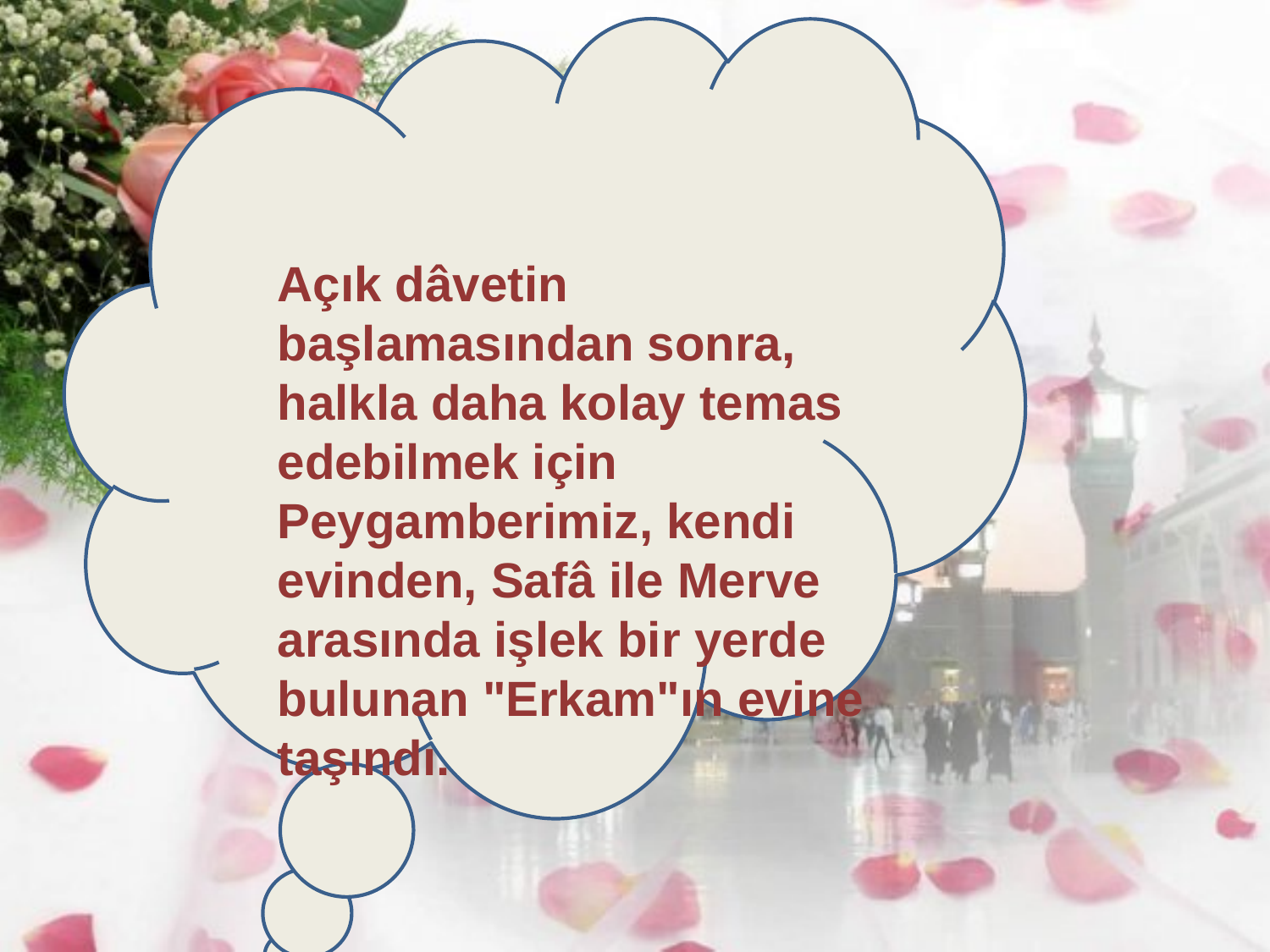

Açık dâvetin başlamasından sonra, halkla daha kolay temas edebilmek için Peygamberimiz, kendi evinden, Safâ ile Merve arasında işlek bir yerde bulunan "Erkam"ın evine taşındı.